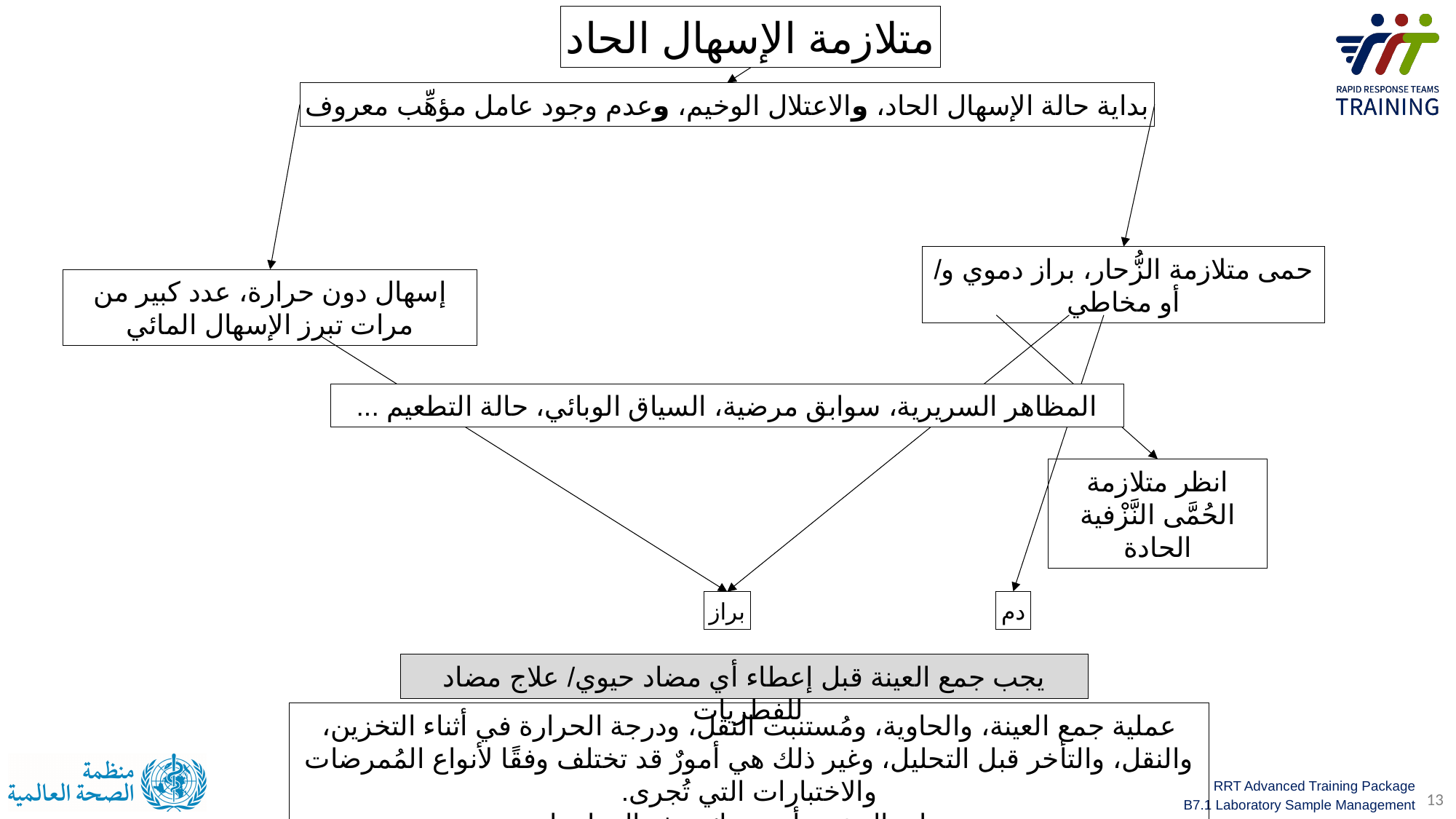

متلازمة الإسهال الحاد
بداية حالة الإسهال الحاد، والاعتلال الوخيم، وعدم وجود عامل مؤهِّب معروف
حمى متلازمة الزُّحار، براز دموي و/ أو مخاطي
إسهال دون حرارة، عدد كبير من مرات تبرز الإسهال المائي

يجب جمع العينة قبل إعطاء أي مضاد حيوي/ علاج مضاد للفطريات
المظاهر السريرية، سوابق مرضية، السياق الوبائي، حالة التطعيم ...
انظر متلازمة الحُمَّى النَّزْفية الحادة
دم
براز
عملية جمع العينة، والحاوية، ومُستنبت النقل، ودرجة الحرارة في أثناء التخزين، والنقل، والتأخر قبل التحليل، وغير ذلك هي أمورٌ قد تختلف وفقًا لأنواع المُمرضات والاختبارات التي تُجرى.
يستطيع المختبر أن يمدك بهذه المعلومات.